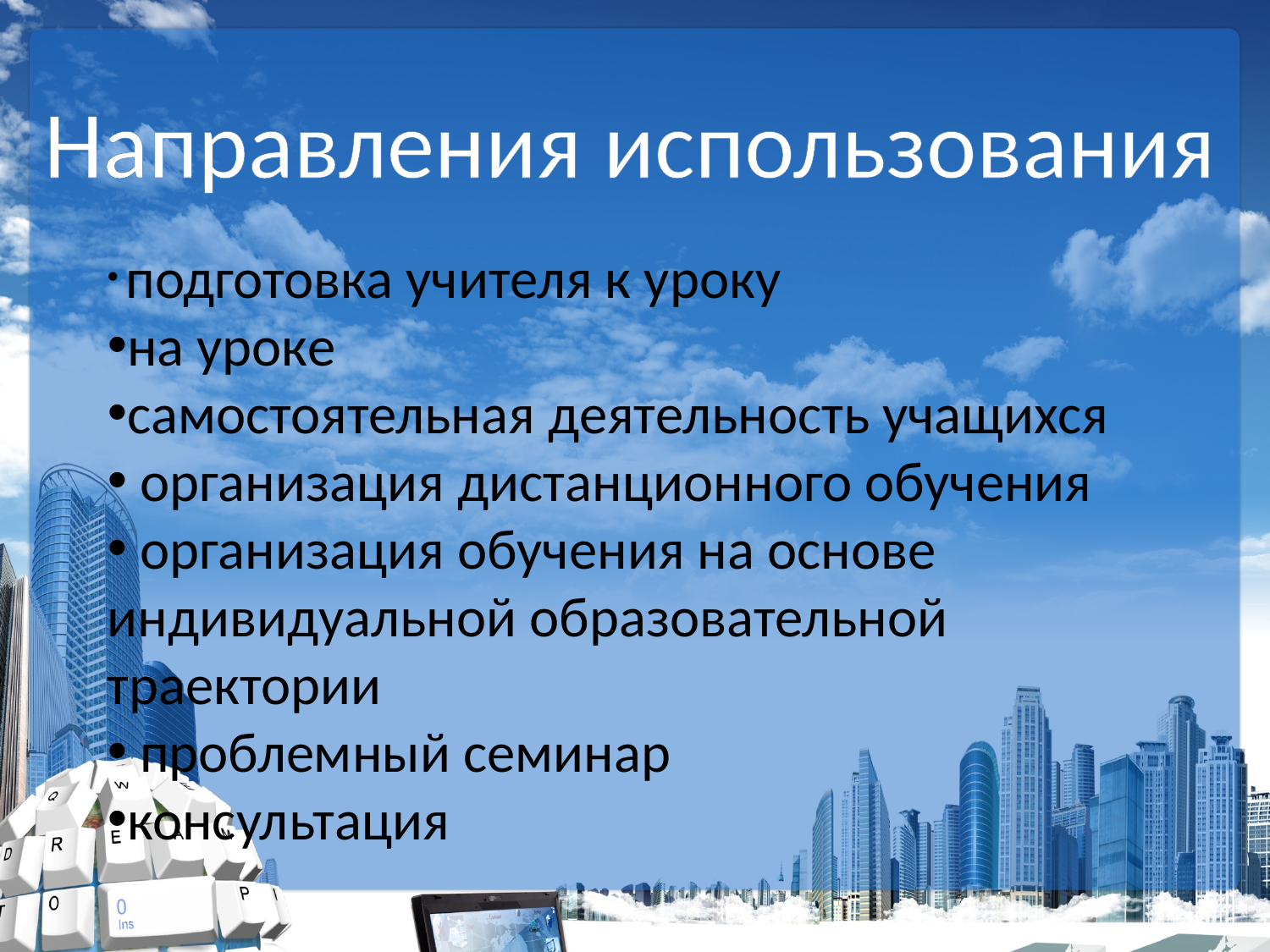

Направления использования
 подготовка учителя к уроку
на уроке
самостоятельная деятельность учащихся
 организация дистанционного обучения
 организация обучения на основе индивидуальной образовательной траектории
 проблемный семинар
консультация